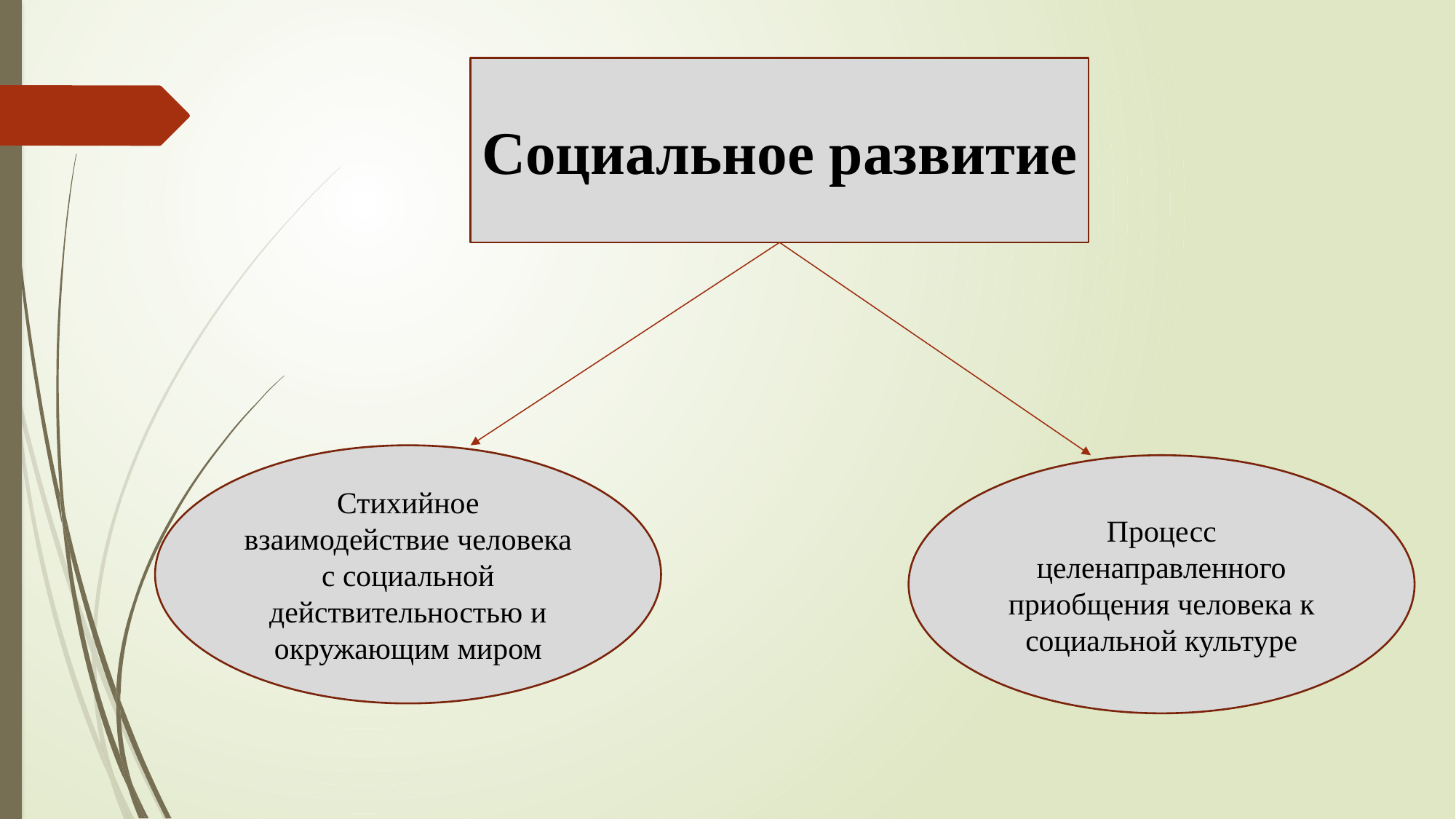

Социальное развитие
Стихийное взаимодействие человека с социальной действительностью и окружающим миром
Процесс целенаправленного приобщения человека к социальной культуре